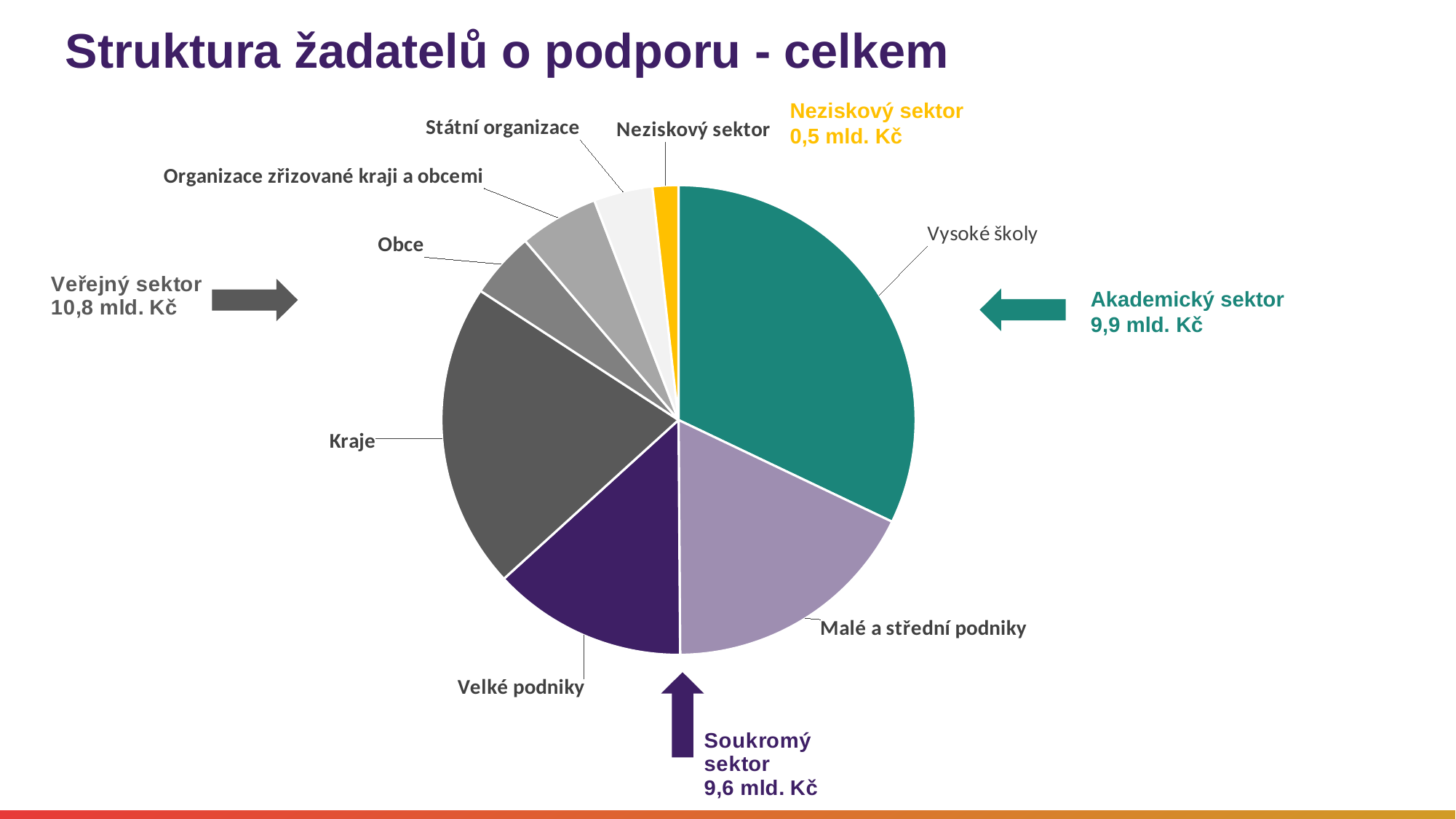

# Struktura žadatelů o podporu - celkem
Neziskový sektor
0,5 mld. Kč

### Chart

| Category |  |
|---|---|
| Vysoká škola (veřejná, státní) | 9904386294.68 |
| Malé a střední podniky | 5472380294.36 |
| Velké podniky | 4095804208.0299997 |
| Kraje | 6499750495.07 |
| Obce | 1400585306.83 |
| Organizace zřizované kraji a obcemi | 1669891570.2900004 |
| Státní organizace | 1236839309.7 |
| Neziskový sektor | 542955143.47 |
Akademický sektor
9,9 mld. Kč